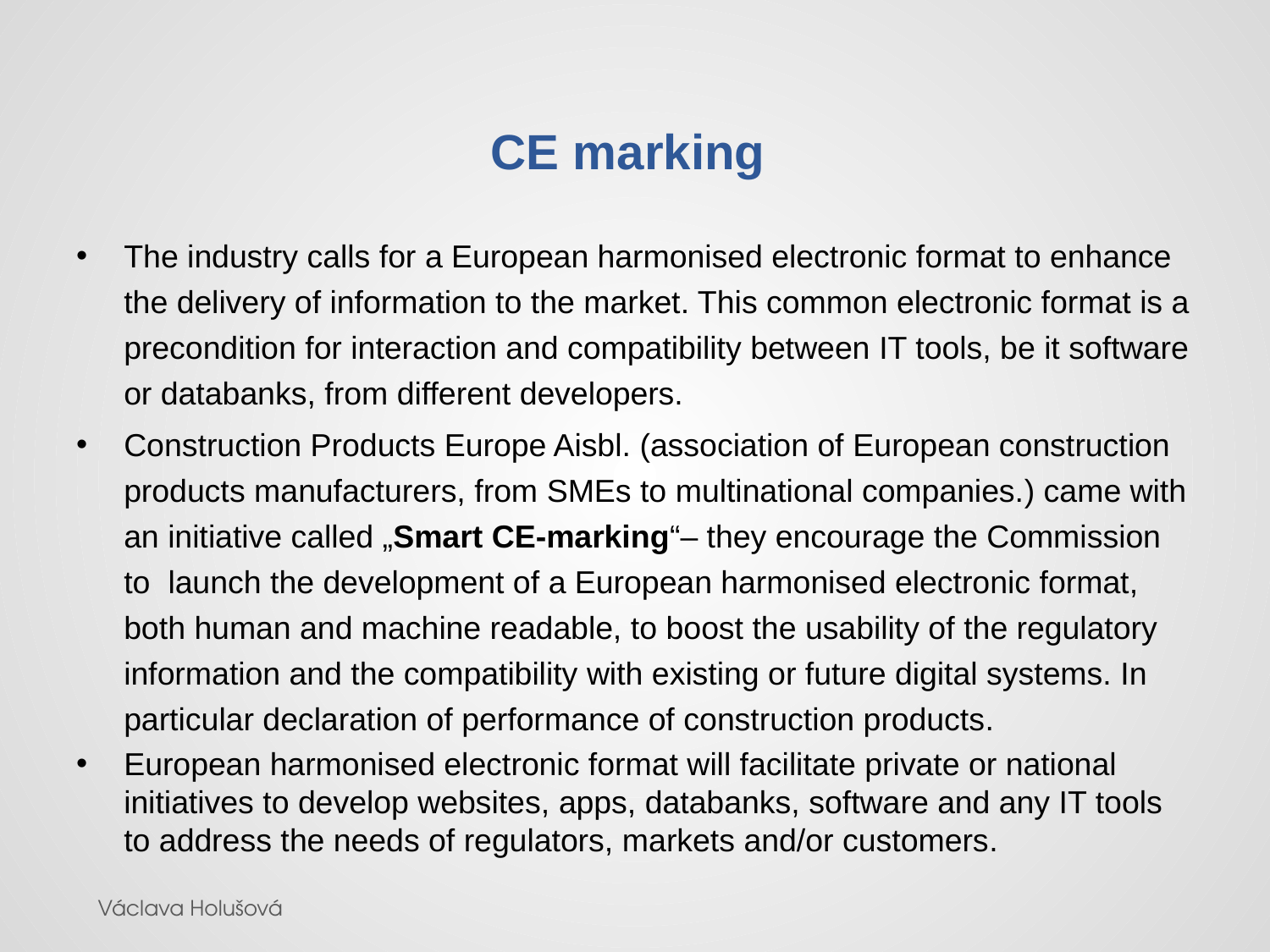

# CE marking
The industry calls for a European harmonised electronic format to enhance the delivery of information to the market. This common electronic format is a precondition for interaction and compatibility between IT tools, be it software or databanks, from different developers.
Construction Products Europe Aisbl. (association of European construction products manufacturers, from SMEs to multinational companies.) came with an initiative called „Smart CE-marking“– they encourage the Commission to  launch the development of a European harmonised electronic format, both human and machine readable, to boost the usability of the regulatory information and the compatibility with existing or future digital systems. In particular declaration of performance of construction products.
European harmonised electronic format will facilitate private or national initiatives to develop websites, apps, databanks, software and any IT tools to address the needs of regulators, markets and/or customers.
Václava Holušová